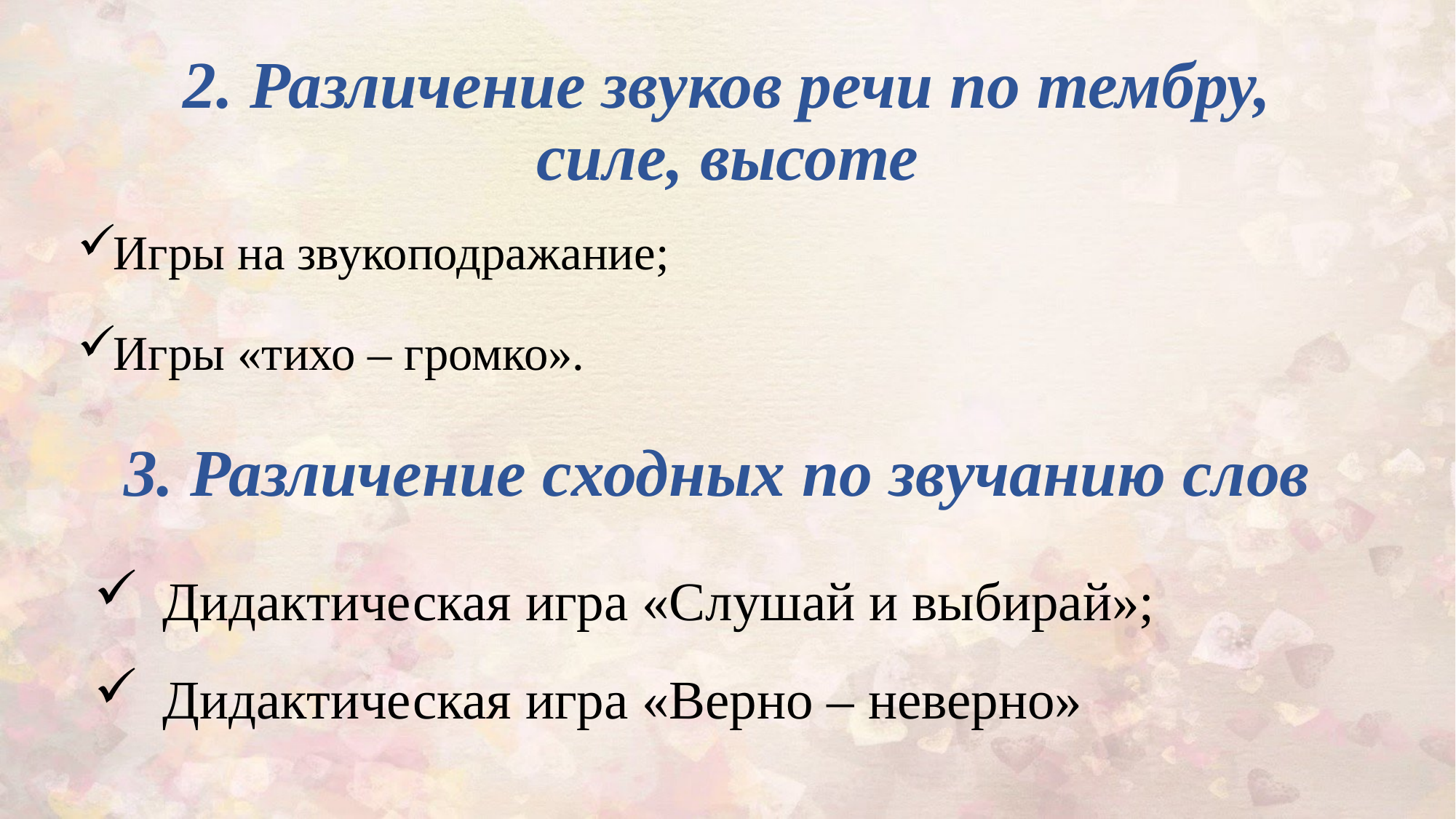

# 2. Различение звуков речи по тембру, силе, высоте
Игры на звукоподражание;
Игры «тихо – громко».
3. Различение сходных по звучанию слов

Дидактическая игра «Слушай и выбирай»;
Дидактическая игра «Верно – неверно»